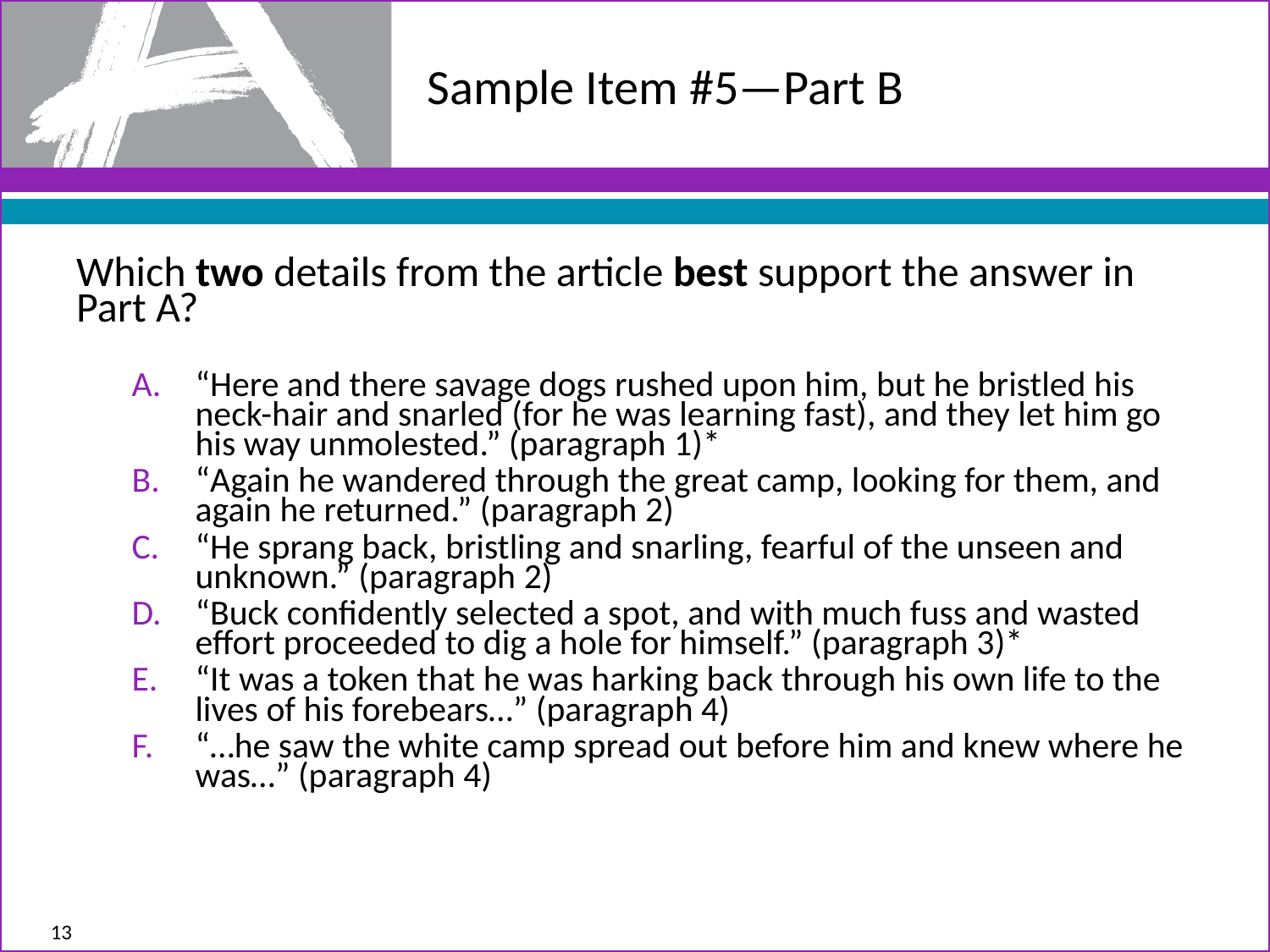

# Sample Item #5—Part B

Which two details from the article best support the answer in Part A?

“Here and there savage dogs rushed upon him, but he bristled his neck-hair and snarled (for he was learning fast), and they let him go his way unmolested.” (paragraph 1)*
“Again he wandered through the great camp, looking for them, and again he returned.” (paragraph 2)
“He sprang back, bristling and snarling, fearful of the unseen and unknown.” (paragraph 2)
“Buck confidently selected a spot, and with much fuss and wasted effort proceeded to dig a hole for himself.” (paragraph 3)*
“It was a token that he was harking back through his own life to the lives of his forebears…” (paragraph 4)
“…he saw the white camp spread out before him and knew where he was…” (paragraph 4)
13